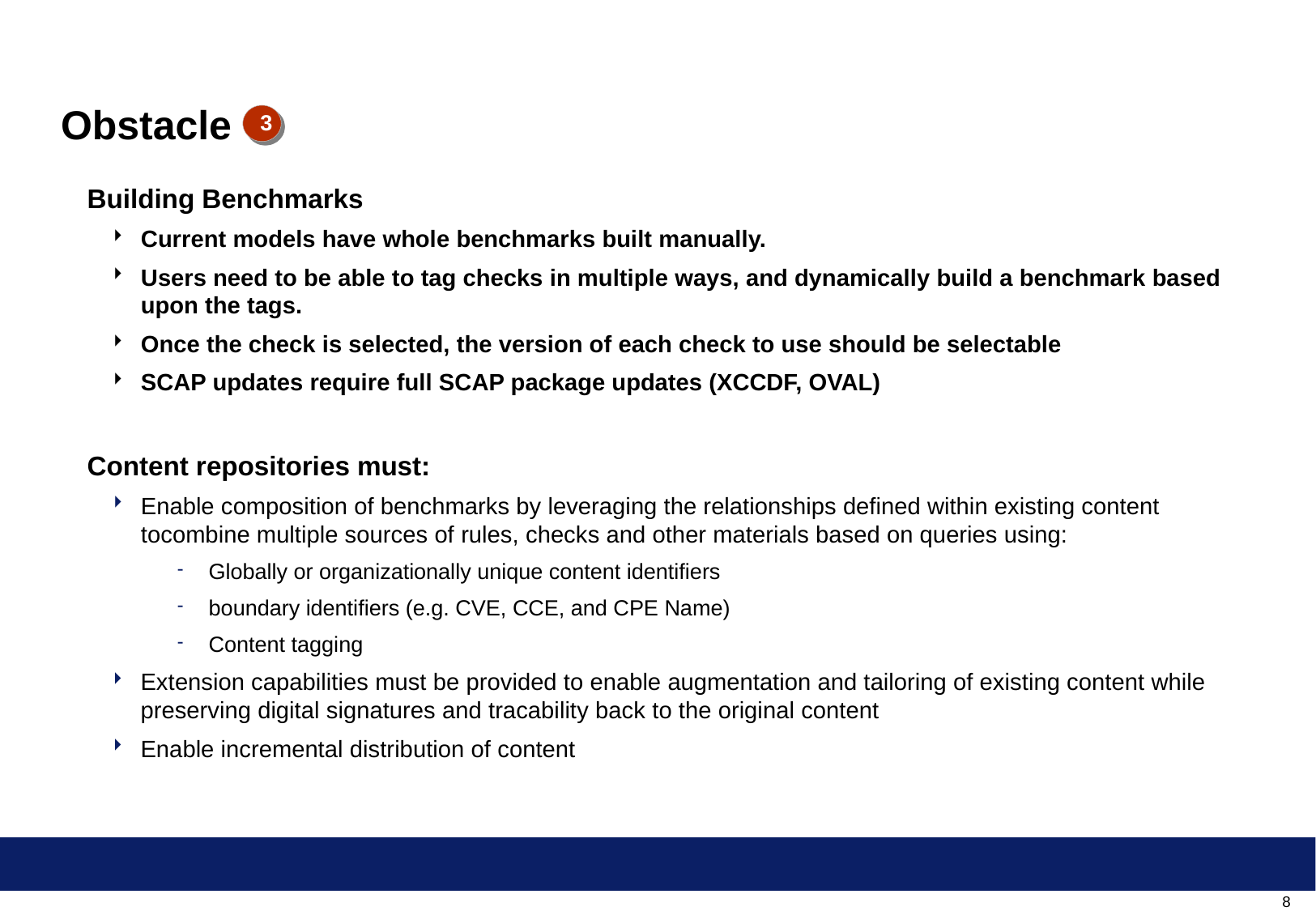

# Obstacle
3
Building Benchmarks
Current models have whole benchmarks built manually.
Users need to be able to tag checks in multiple ways, and dynamically build a benchmark based upon the tags.
Once the check is selected, the version of each check to use should be selectable
SCAP updates require full SCAP package updates (XCCDF, OVAL)

Content repositories must:
Enable composition of benchmarks by leveraging the relationships defined within existing content tocombine multiple sources of rules, checks and other materials based on queries using:
Globally or organizationally unique content identifiers
boundary identifiers (e.g. CVE, CCE, and CPE Name)
Content tagging
Extension capabilities must be provided to enable augmentation and tailoring of existing content while preserving digital signatures and tracability back to the original content
Enable incremental distribution of content